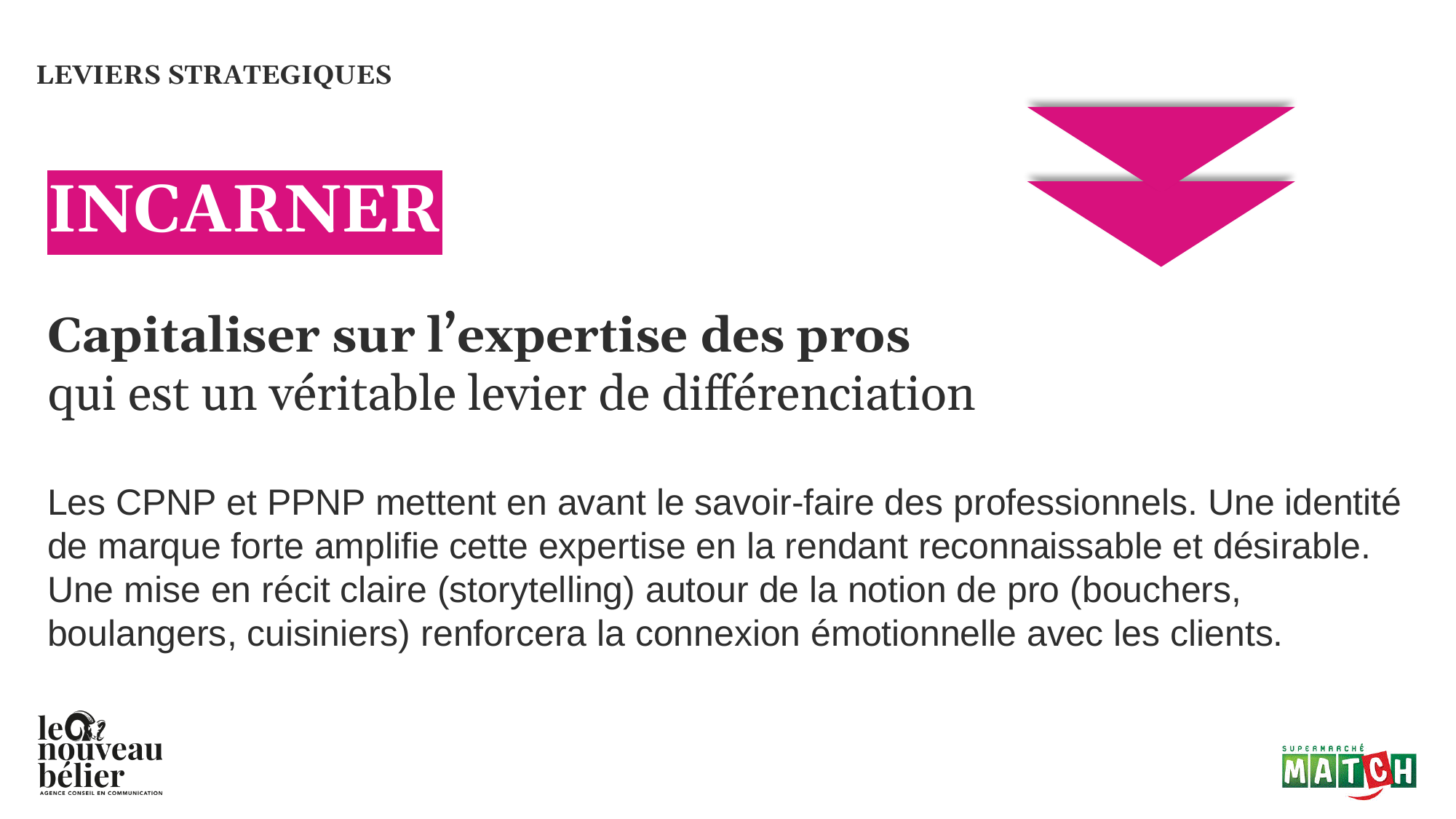

# LEVIERS STRATEGIQUES

INCARNER
Capitaliser sur l’expertise des pros
qui est un véritable levier de différenciation
Les CPNP et PPNP mettent en avant le savoir-faire des professionnels. Une identité de marque forte amplifie cette expertise en la rendant reconnaissable et désirable. Une mise en récit claire (storytelling) autour de la notion de pro (bouchers, boulangers, cuisiniers) renforcera la connexion émotionnelle avec les clients.